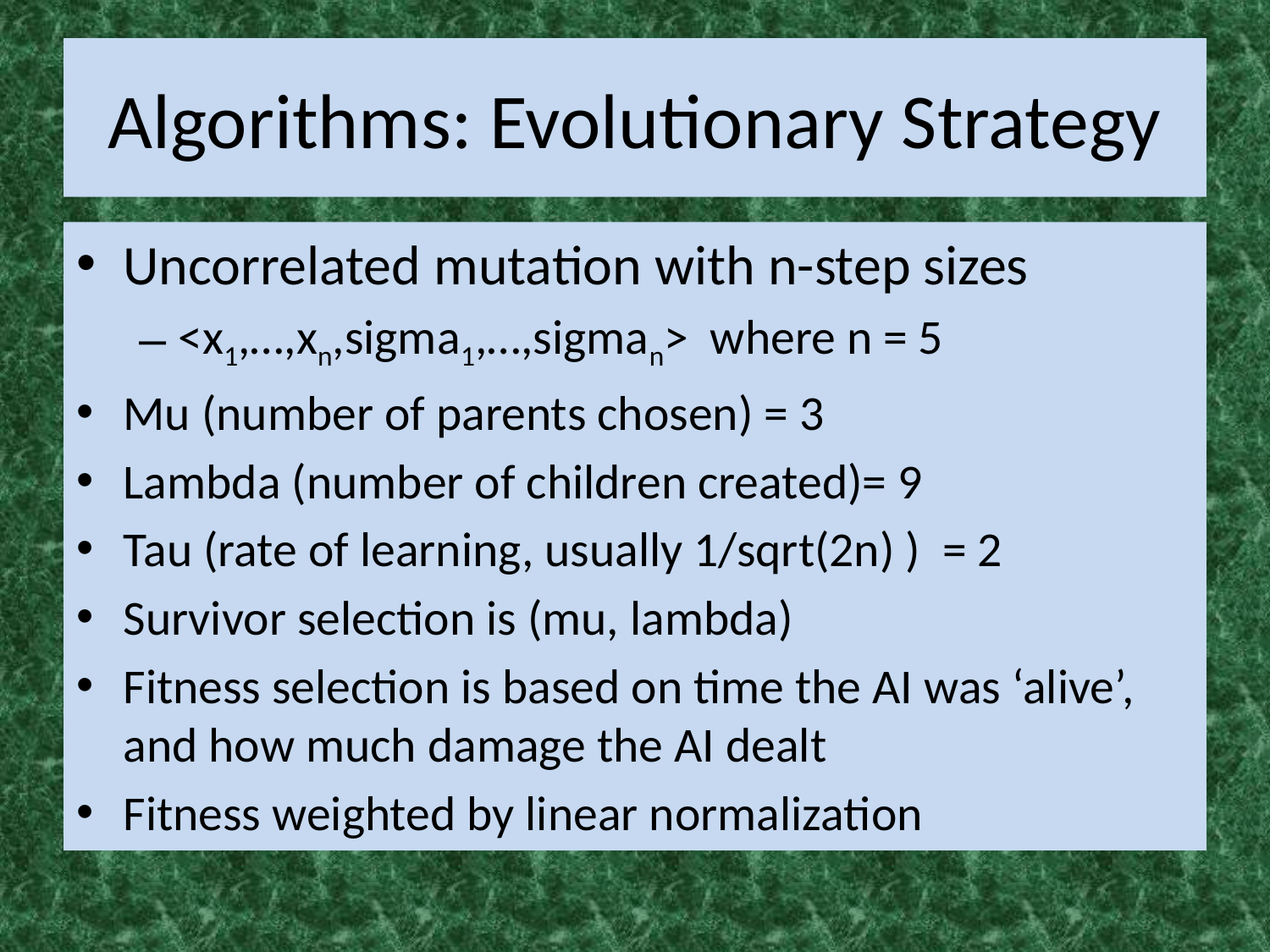

# Algorithms: Evolutionary Strategy
Uncorrelated mutation with n-step sizes
<x1,…,xn,sigma1,…,sigman>  where n = 5
Mu (number of parents chosen) = 3
Lambda (number of children created)= 9
Tau (rate of learning, usually 1/sqrt(2n) )  = 2
Survivor selection is (mu, lambda)
Fitness selection is based on time the AI was ‘alive’, and how much damage the AI dealt
Fitness weighted by linear normalization